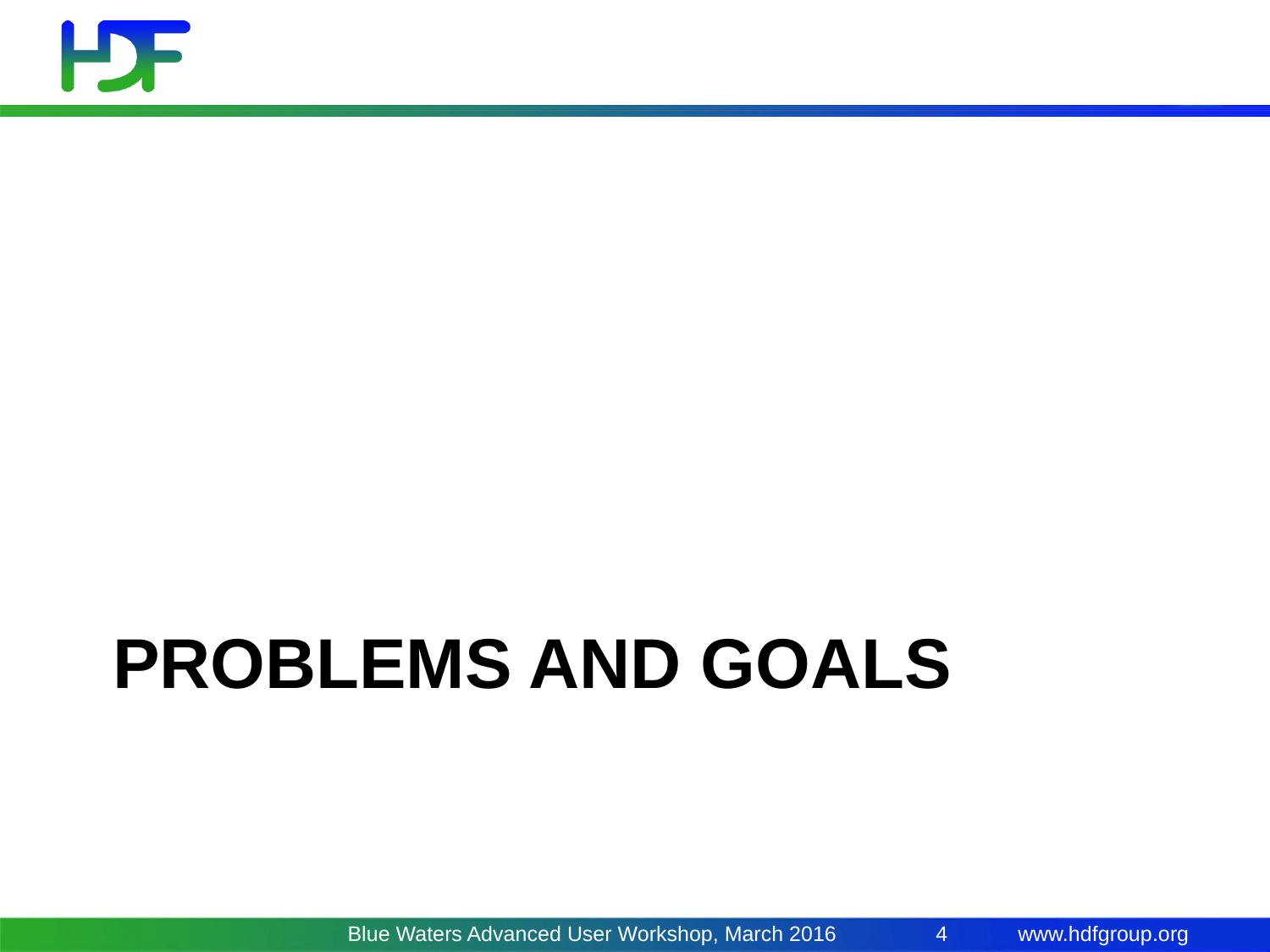

# Problems and GoaLs
Blue Waters Advanced User Workshop, March 2016
4